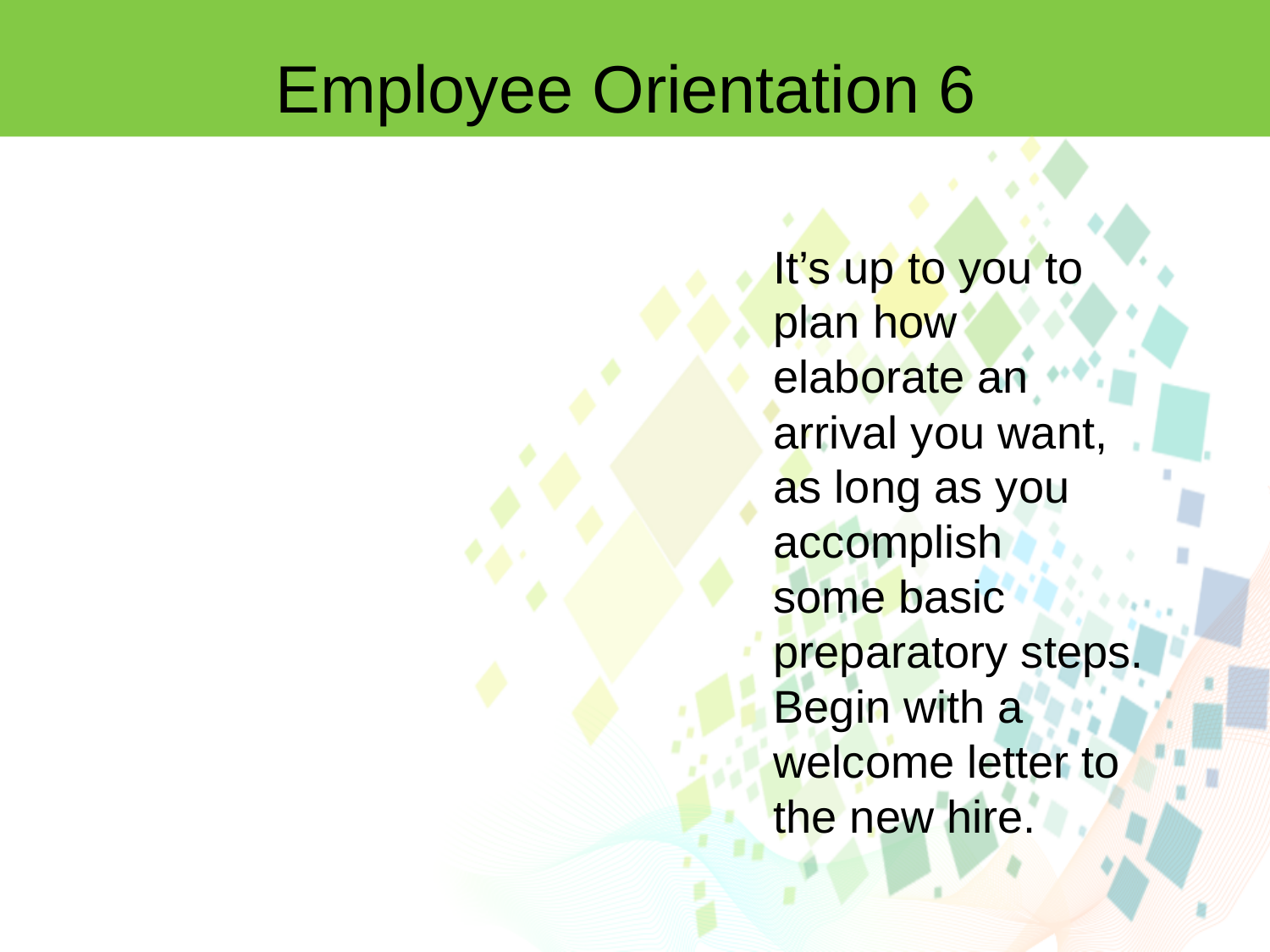

Employee Orientation 6
It’s up to you to plan how elaborate an arrival you want, as long as you accomplish
some basic preparatory steps. Begin with a welcome letter to the new hire.